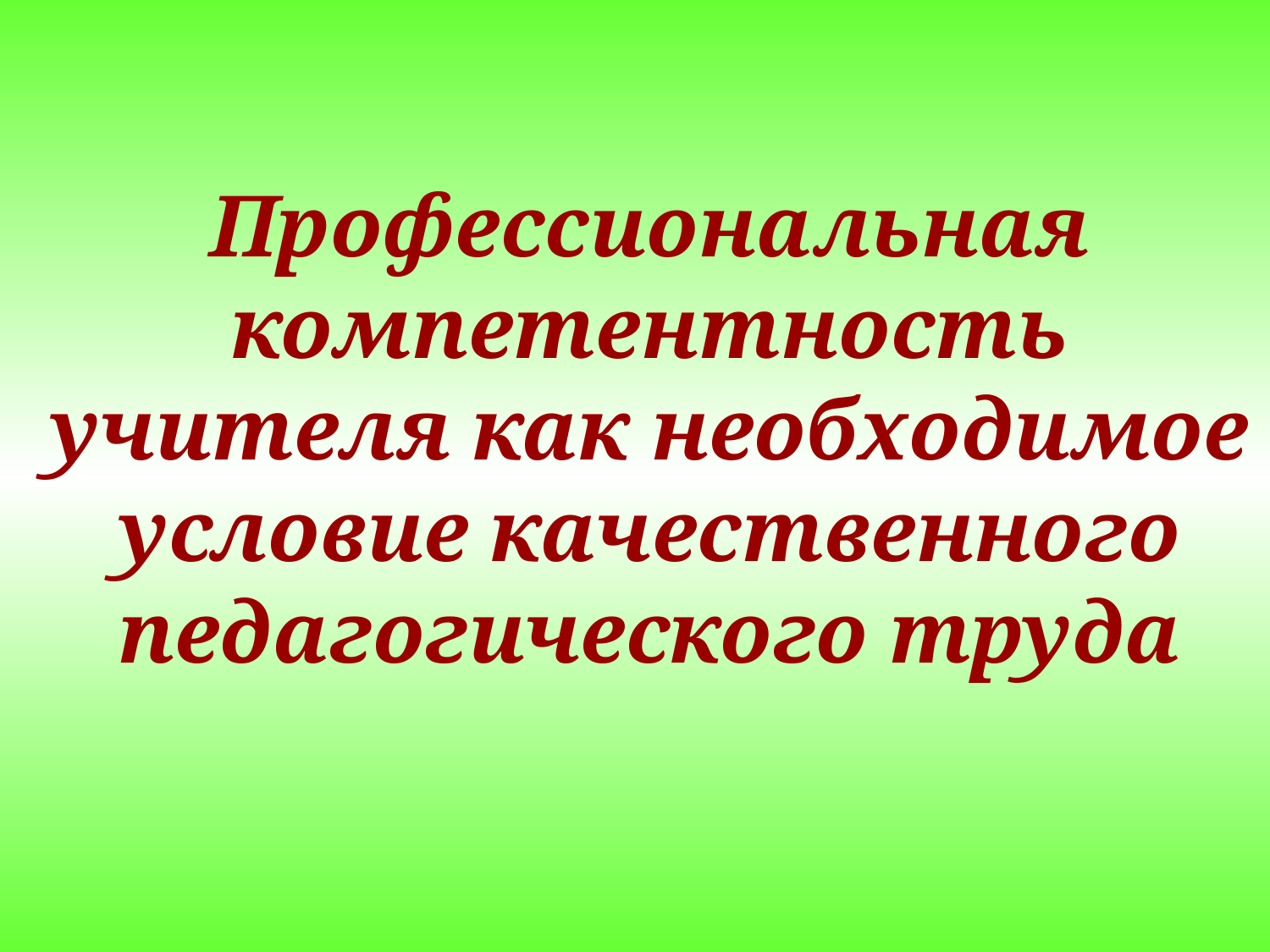

Профессиональная компетентность учителя как необходимое условие качественного педагогического труда